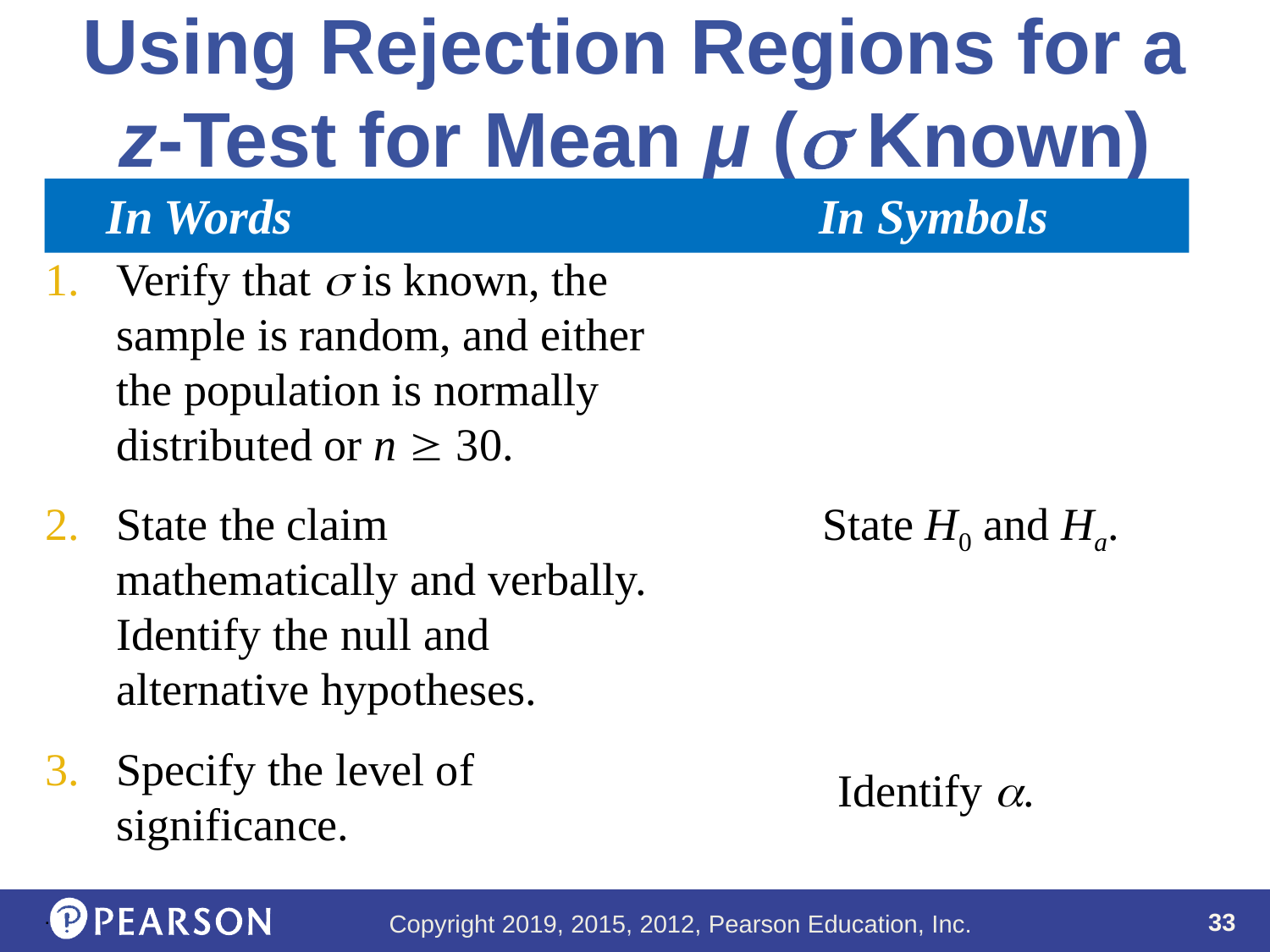

# Using Rejection Regions for a z-Test for Mean μ (σ Known)
    In Words					In Symbols
Verify that σ is known, the
sample is random, and either
the population is normally
distributed or n ≥ 30.
State the claim
mathematically and verbally.
Identify the null and
alternative hypotheses.
Specify the level of
significance.
State H0 and Ha.
Identify α.
.